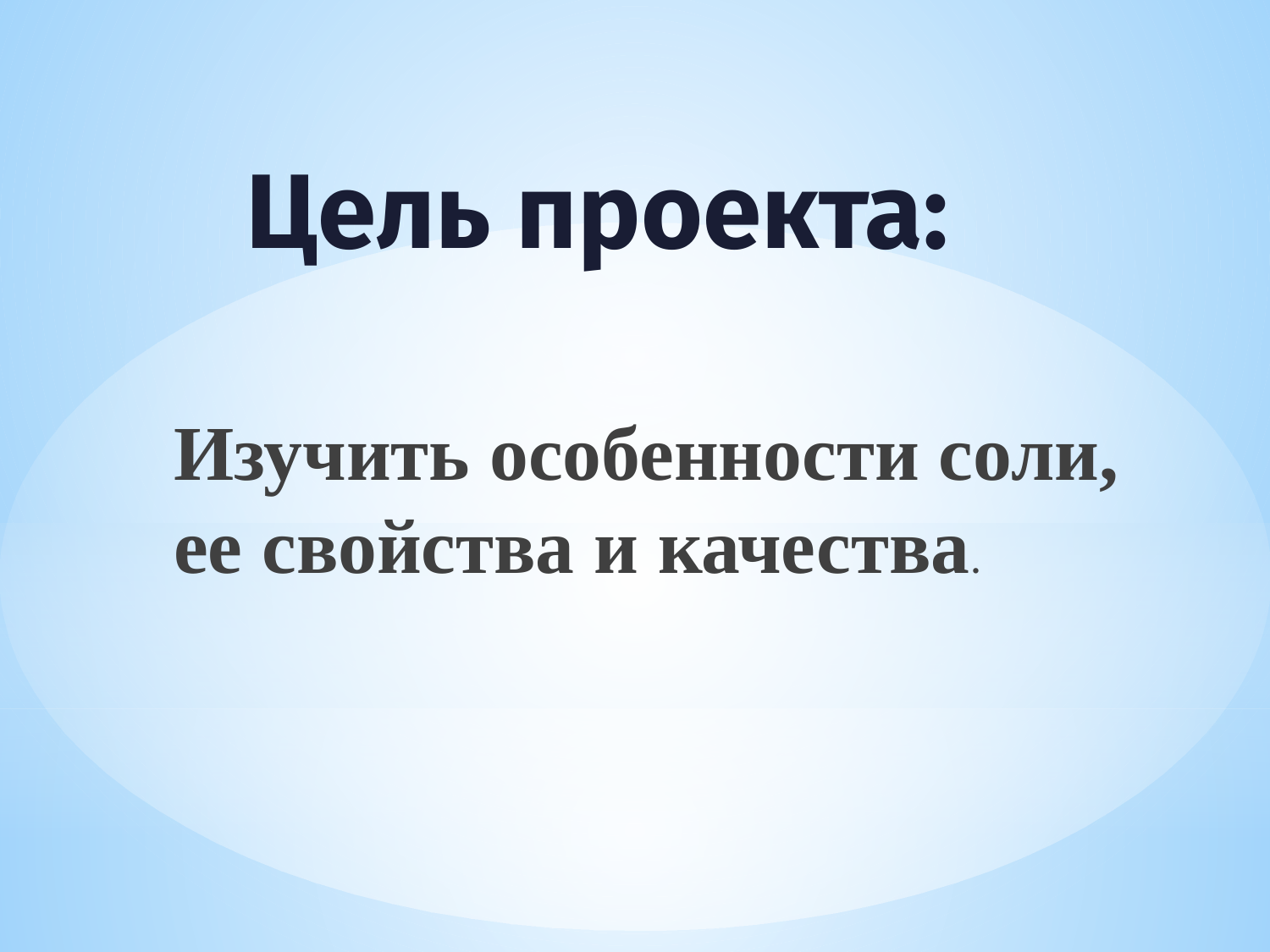

# Цель проекта:
Изучить особенности соли, ее свойства и качества.